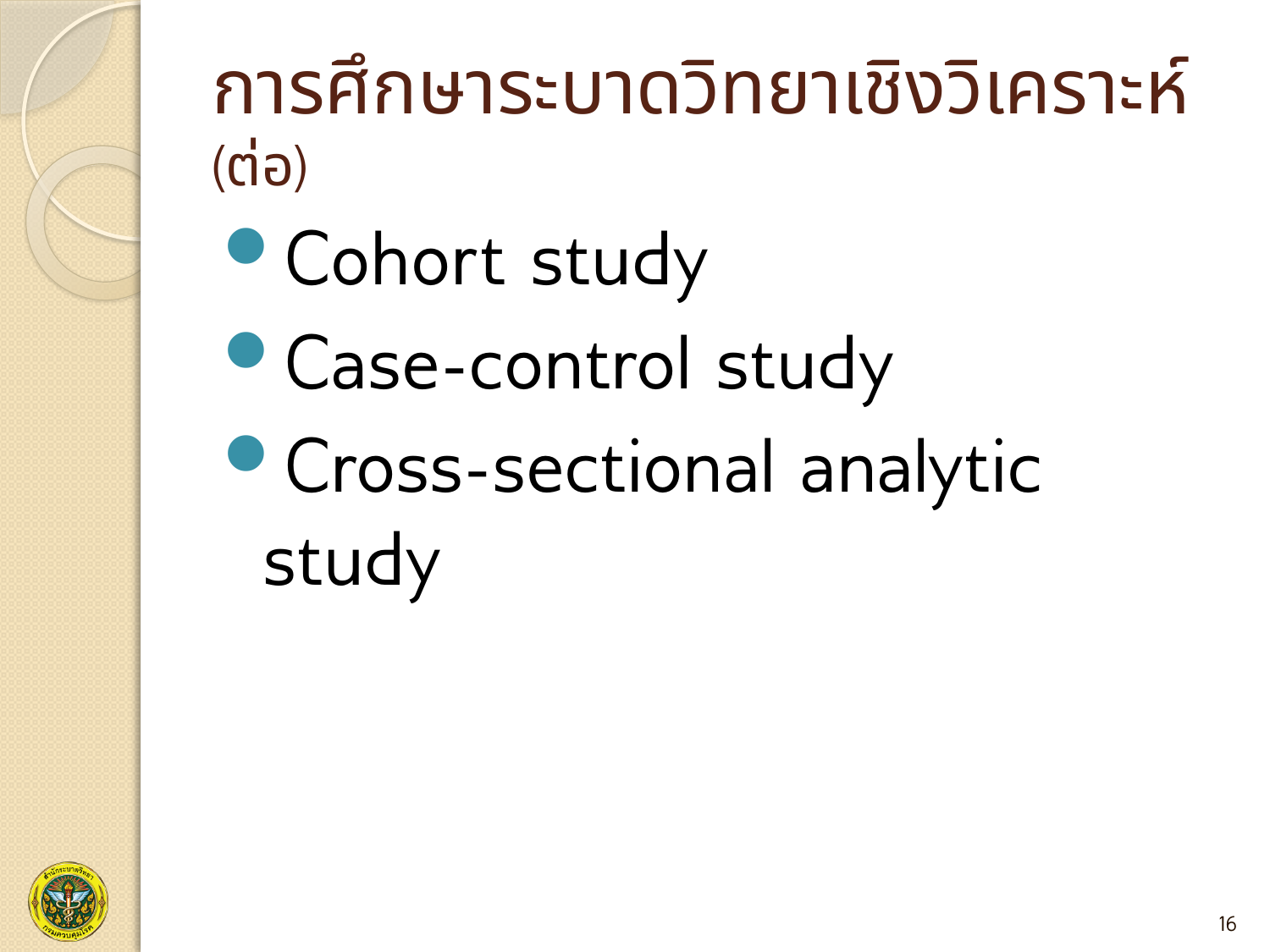

# การศึกษาระบาดวิทยาเชิงวิเคราะห์ (ต่อ)
Cohort study
Case-control study
Cross-sectional analytic study
16